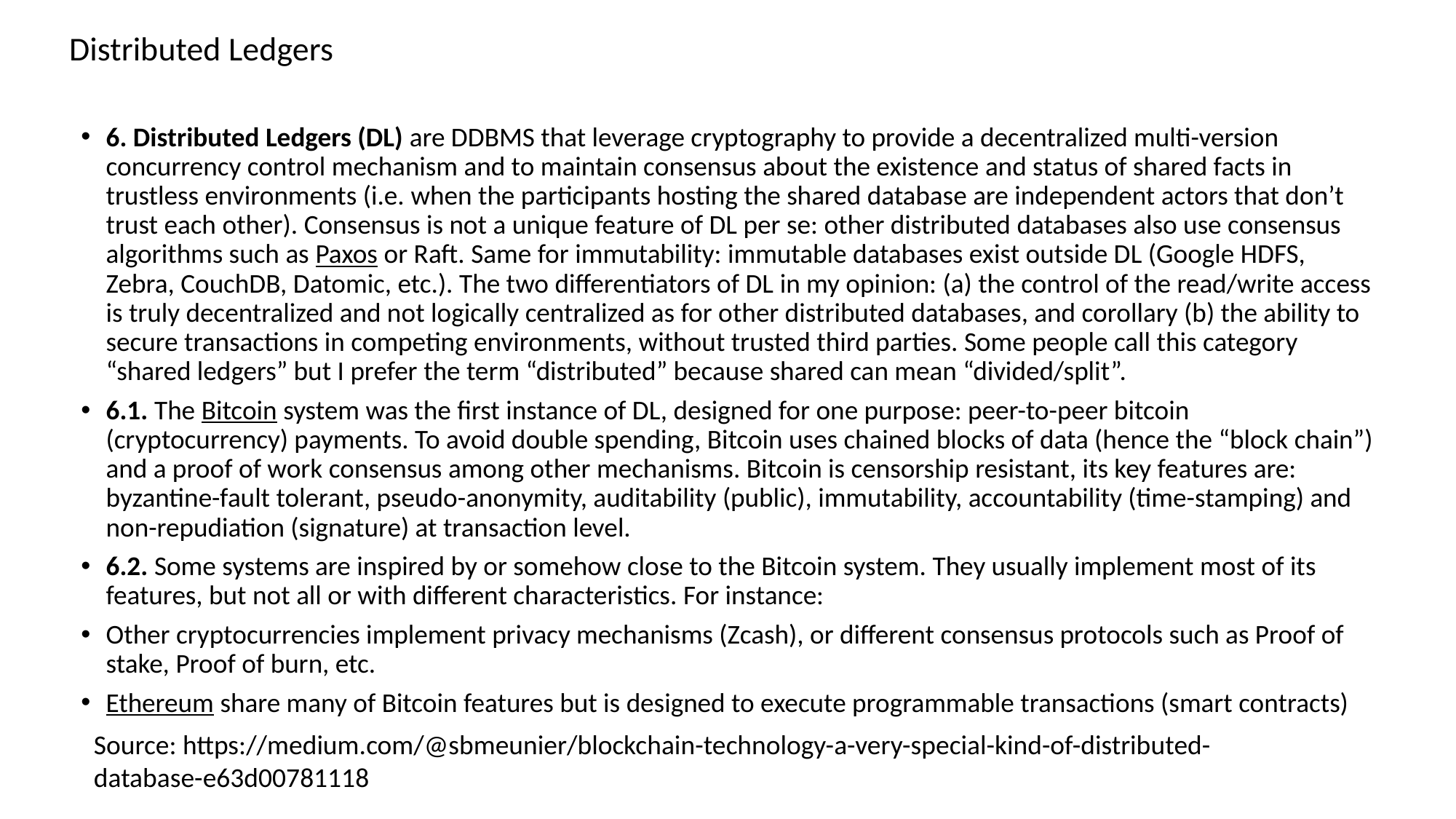

# Distributed Ledgers
6. Distributed Ledgers (DL) are DDBMS that leverage cryptography to provide a decentralized multi-version concurrency control mechanism and to maintain consensus about the existence and status of shared facts in trustless environments (i.e. when the participants hosting the shared database are independent actors that don’t trust each other). Consensus is not a unique feature of DL per se: other distributed databases also use consensus algorithms such as Paxos or Raft. Same for immutability: immutable databases exist outside DL (Google HDFS, Zebra, CouchDB, Datomic, etc.). The two differentiators of DL in my opinion: (a) the control of the read/write access is truly decentralized and not logically centralized as for other distributed databases, and corollary (b) the ability to secure transactions in competing environments, without trusted third parties. Some people call this category “shared ledgers” but I prefer the term “distributed” because shared can mean “divided/split”.
6.1. The Bitcoin system was the first instance of DL, designed for one purpose: peer-to-peer bitcoin (cryptocurrency) payments. To avoid double spending, Bitcoin uses chained blocks of data (hence the “block chain”) and a proof of work consensus among other mechanisms. Bitcoin is censorship resistant, its key features are: byzantine-fault tolerant, pseudo-anonymity, auditability (public), immutability, accountability (time-stamping) and non-repudiation (signature) at transaction level.
6.2. Some systems are inspired by or somehow close to the Bitcoin system. They usually implement most of its features, but not all or with different characteristics. For instance:
Other cryptocurrencies implement privacy mechanisms (Zcash), or different consensus protocols such as Proof of stake, Proof of burn, etc.
Ethereum share many of Bitcoin features but is designed to execute programmable transactions (smart contracts)

Source: https://medium.com/@sbmeunier/blockchain-technology-a-very-special-kind-of-distributed-database-e63d00781118